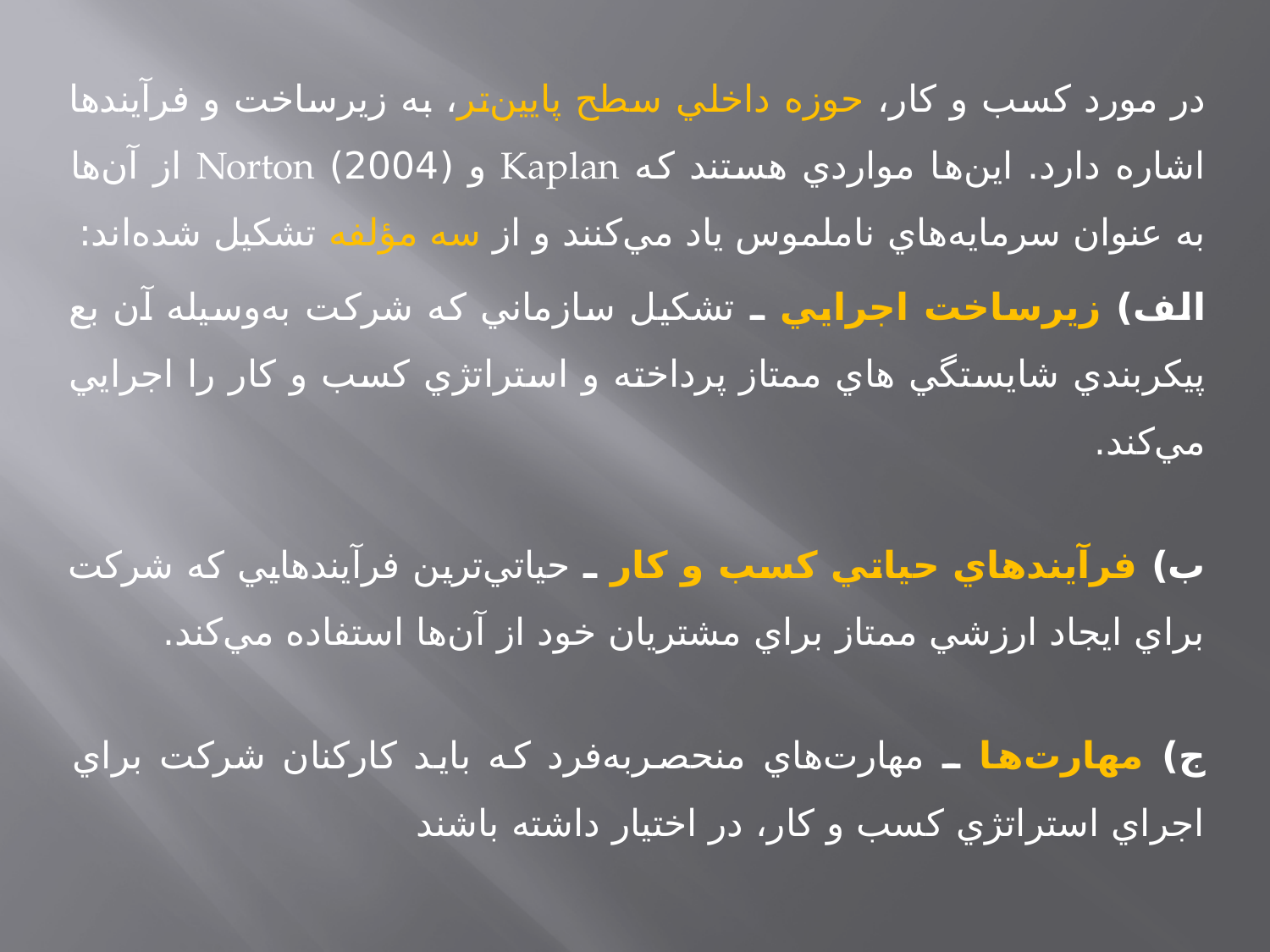

در مورد كسب و كار، حوزه داخلي سطح پايين‌تر، به زيرساخت و فرآيندها اشاره دارد. اين‌ها مواردي هستند كه Kaplan و (2004) Norton از آن‌ها به عنوان سرمايه‌هاي ناملموس ياد مي‌كنند و از سه مؤلفه تشكيل شده‌اند:
الف) زيرساخت اجرايي ـ تشكيل سازماني كه شركت به‌وسيله آن بع پيكربندي شايستگي هاي ممتاز پرداخته و استراتژي كسب و كار را اجرايي مي‌كند.

ب) فرآيندهاي حياتي كسب و كار ـ حياتي‌ترين فرآيندهايي كه شركت براي ايجاد ارزشي ممتاز براي مشتريان خود از آن‌ها استفاده مي‌كند.

ج) مهارت‌ها ـ مهارت‌هاي منحصربه‌فرد كه بايد كاركنان شركت براي اجراي استراتژي كسب و كار، در اختيار داشته باشند